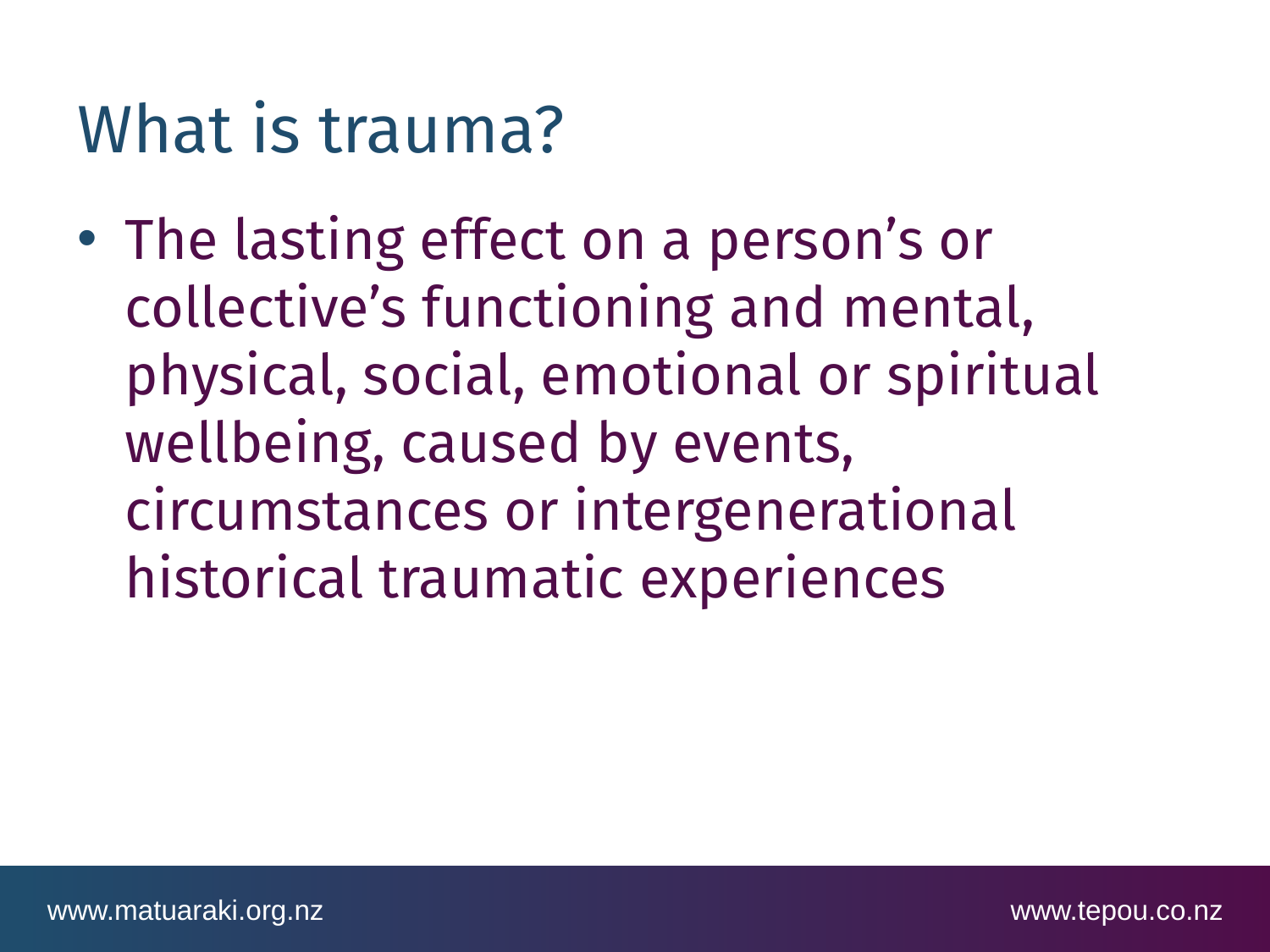

# What is trauma?
The lasting effect on a person’s or collective’s functioning and mental, physical, social, emotional or spiritual wellbeing, caused by events, circumstances or intergenerational historical traumatic experiences